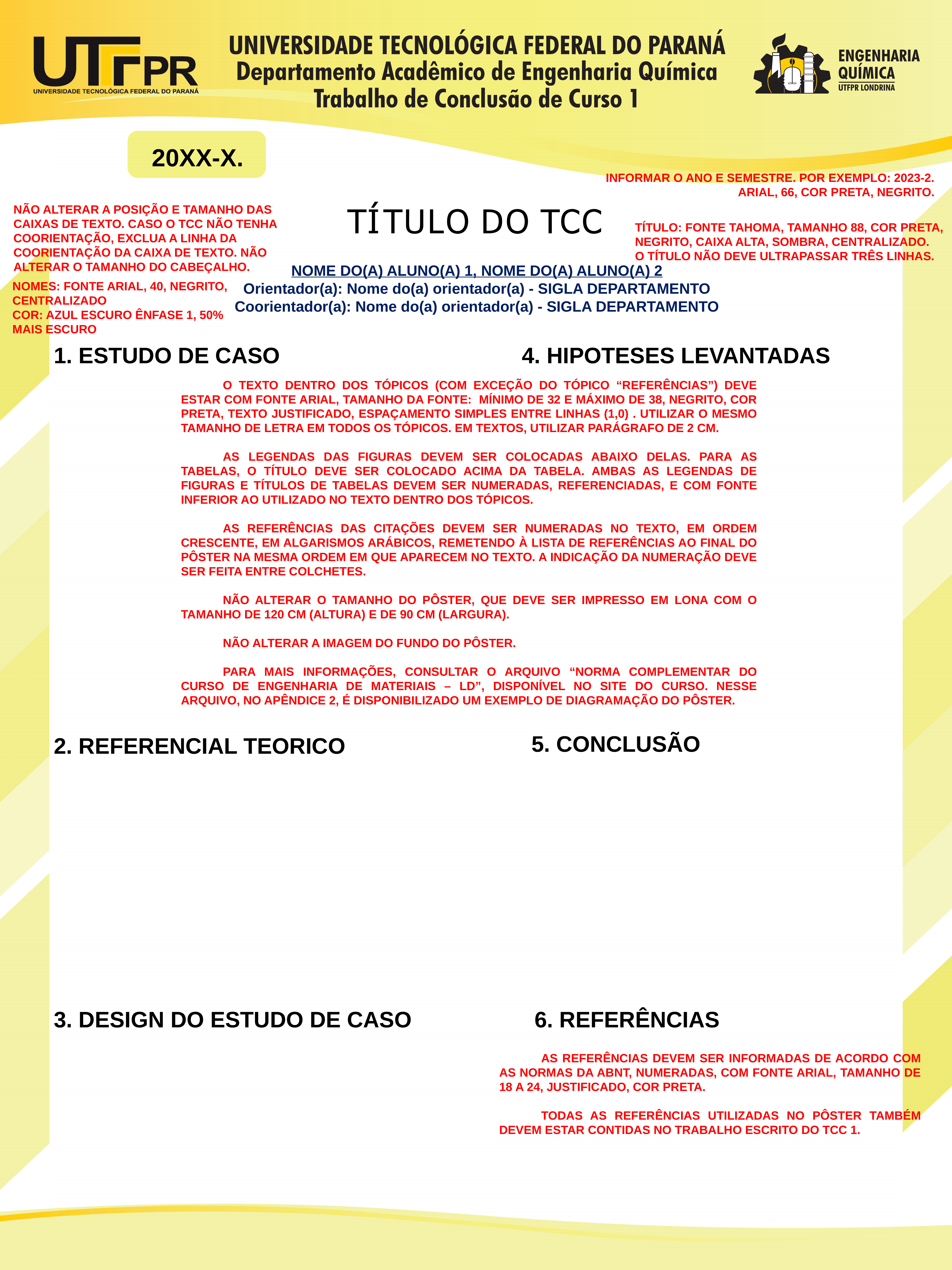

20XX-X.
INFORMAR O ANO E SEMESTRE. POR EXEMPLO: 2023-2.
ARIAL, 66, COR PRETA, NEGRITO.

NÃO ALTERAR A POSIÇÃO E TAMANHO DAS CAIXAS DE TEXTO. CASO O TCC NÃO TENHA COORIENTAÇÃO, EXCLUA A LINHA DA COORIENTAÇÃO DA CAIXA DE TEXTO. NÃO ALTERAR O TAMANHO DO CABEÇALHO.
| TÍTULO DO TCC |
| --- |
TÍTULO: FONTE TAHOMA, TAMANHO 88, COR PRETA, NEGRITO, CAIXA ALTA, SOMBRA, CENTRALIZADO.
O TÍTULO NÃO DEVE ULTRAPASSAR TRÊS LINHAS.

NOME DO(A) ALUNO(A) 1, NOME DO(A) ALUNO(A) 2
Orientador(a): Nome do(a) orientador(a) - SIGLA DEPARTAMENTO
Coorientador(a): Nome do(a) orientador(a) - SIGLA DEPARTAMENTO

NOMES: FONTE ARIAL, 40, NEGRITO, CENTRALIZADO
COR: AZUL ESCURO ÊNFASE 1, 50% MAIS ESCURO
1. ESTUDO DE CASO
4. HIPOTESES LEVANTADAS
O TEXTO DENTRO DOS TÓPICOS (COM EXCEÇÃO DO TÓPICO “REFERÊNCIAS”) DEVE ESTAR COM FONTE ARIAL, TAMANHO DA FONTE:  MÍNIMO DE 32 E MÁXIMO DE 38, NEGRITO, COR PRETA, TEXTO JUSTIFICADO, ESPAÇAMENTO SIMPLES ENTRE LINHAS (1,0) . UTILIZAR O MESMO TAMANHO DE LETRA EM TODOS OS TÓPICOS. EM TEXTOS, UTILIZAR PARÁGRAFO DE 2 CM.

AS LEGENDAS DAS FIGURAS DEVEM SER COLOCADAS ABAIXO DELAS. PARA AS TABELAS, O TÍTULO DEVE SER COLOCADO ACIMA DA TABELA. AMBAS AS LEGENDAS DE FIGURAS E TÍTULOS DE TABELAS DEVEM SER NUMERADAS, REFERENCIADAS, E COM FONTE INFERIOR AO UTILIZADO NO TEXTO DENTRO DOS TÓPICOS.

AS REFERÊNCIAS DAS CITAÇÕES DEVEM SER NUMERADAS NO TEXTO, EM ORDEM CRESCENTE, EM ALGARISMOS ARÁBICOS, REMETENDO À LISTA DE REFERÊNCIAS AO FINAL DO PÔSTER NA MESMA ORDEM EM QUE APARECEM NO TEXTO. A INDICAÇÃO DA NUMERAÇÃO DEVE SER FEITA ENTRE COLCHETES.

NÃO ALTERAR O TAMANHO DO PÔSTER, QUE DEVE SER IMPRESSO EM LONA COM O TAMANHO DE 120 CM (ALTURA) E DE 90 CM (LARGURA).

NÃO ALTERAR A IMAGEM DO FUNDO DO PÔSTER.

PARA MAIS INFORMAÇÕES, CONSULTAR O ARQUIVO “NORMA COMPLEMENTAR DO CURSO DE ENGENHARIA DE MATERIAIS – LD”, DISPONÍVEL NO SITE DO CURSO. NESSE ARQUIVO, NO APÊNDICE 2, É DISPONIBILIZADO UM EXEMPLO DE DIAGRAMAÇÃO DO PÔSTER.
5. CONCLUSÃO
2. REFERENCIAL TEORICO
3. DESIGN DO ESTUDO DE CASO
6. REFERÊNCIAS
AS REFERÊNCIAS DEVEM SER INFORMADAS DE ACORDO COM AS NORMAS DA ABNT, NUMERADAS, COM FONTE ARIAL, TAMANHO DE 18 A 24, JUSTIFICADO, COR PRETA.

TODAS AS REFERÊNCIAS UTILIZADAS NO PÔSTER TAMBÉM DEVEM ESTAR CONTIDAS NO TRABALHO ESCRITO DO TCC 1.